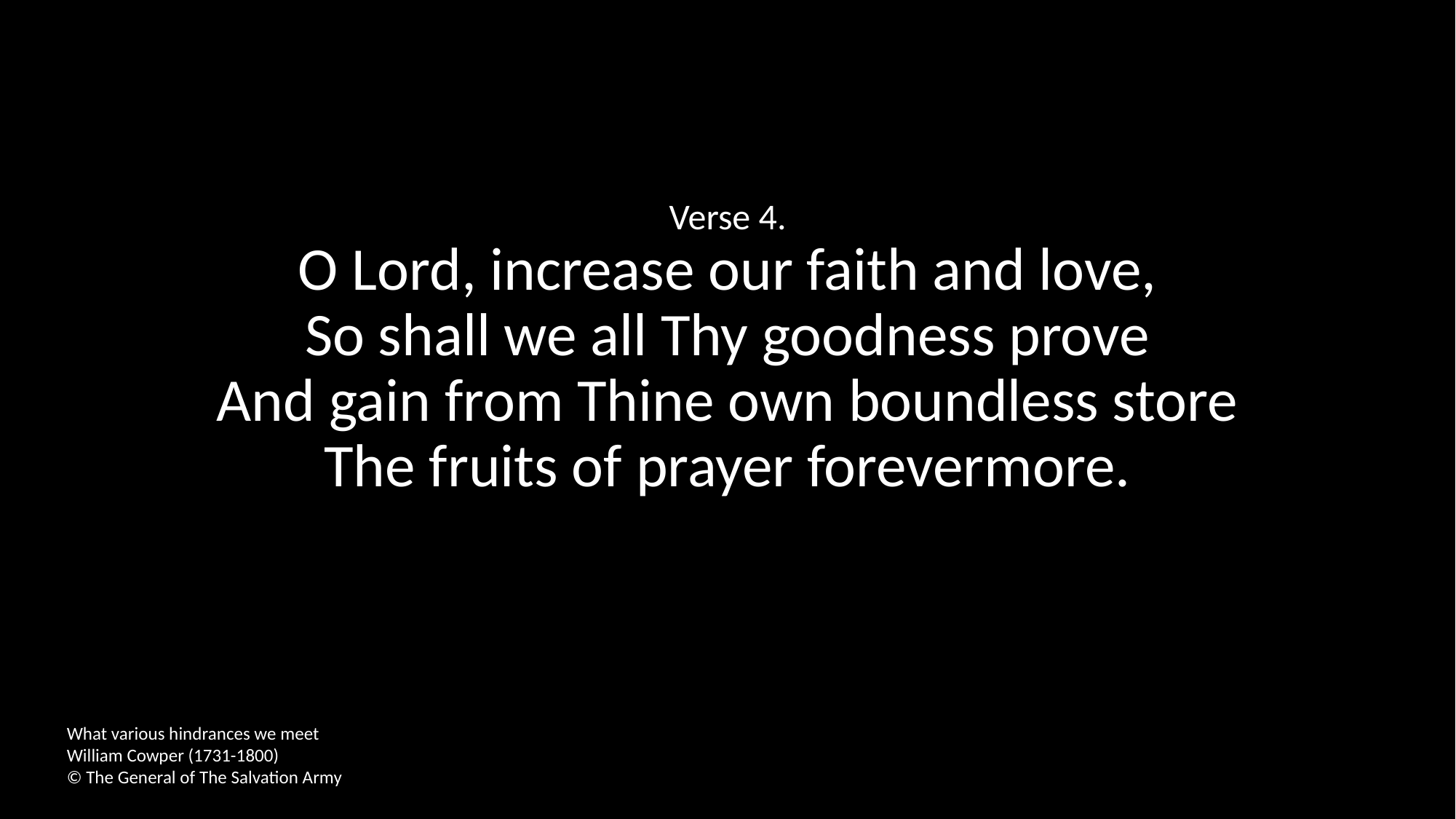

Verse 4.
O Lord, increase our faith and love,
So shall we all Thy goodness prove
And gain from Thine own boundless store
The fruits of prayer forevermore.
What various hindrances we meet
William Cowper (1731-1800)
© The General of The Salvation Army